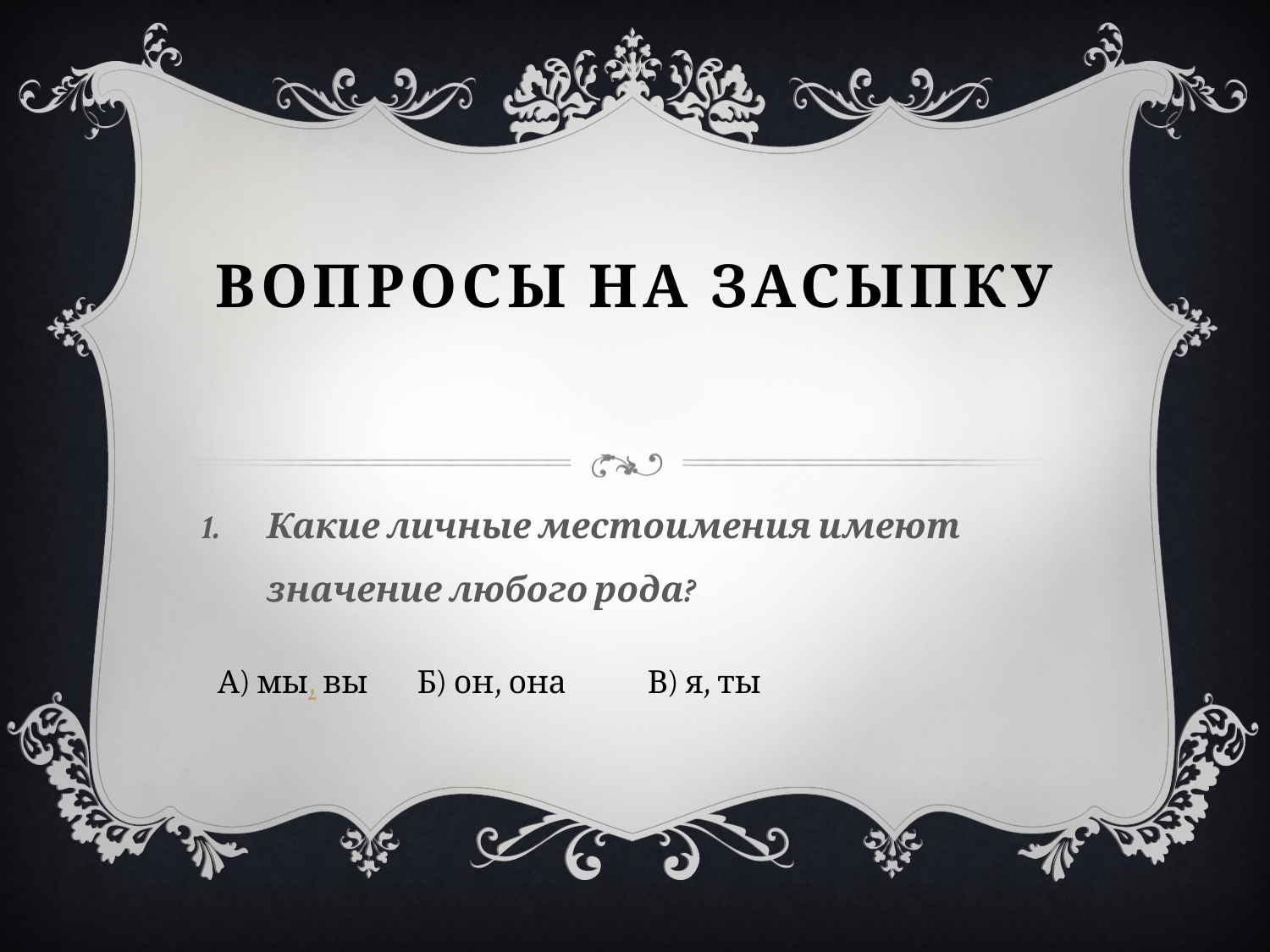

# Вопросы на засыпку
Какие личные местоимения имеют значение любого рода?

А) мы, вы
Б) он, она
В) я, ты